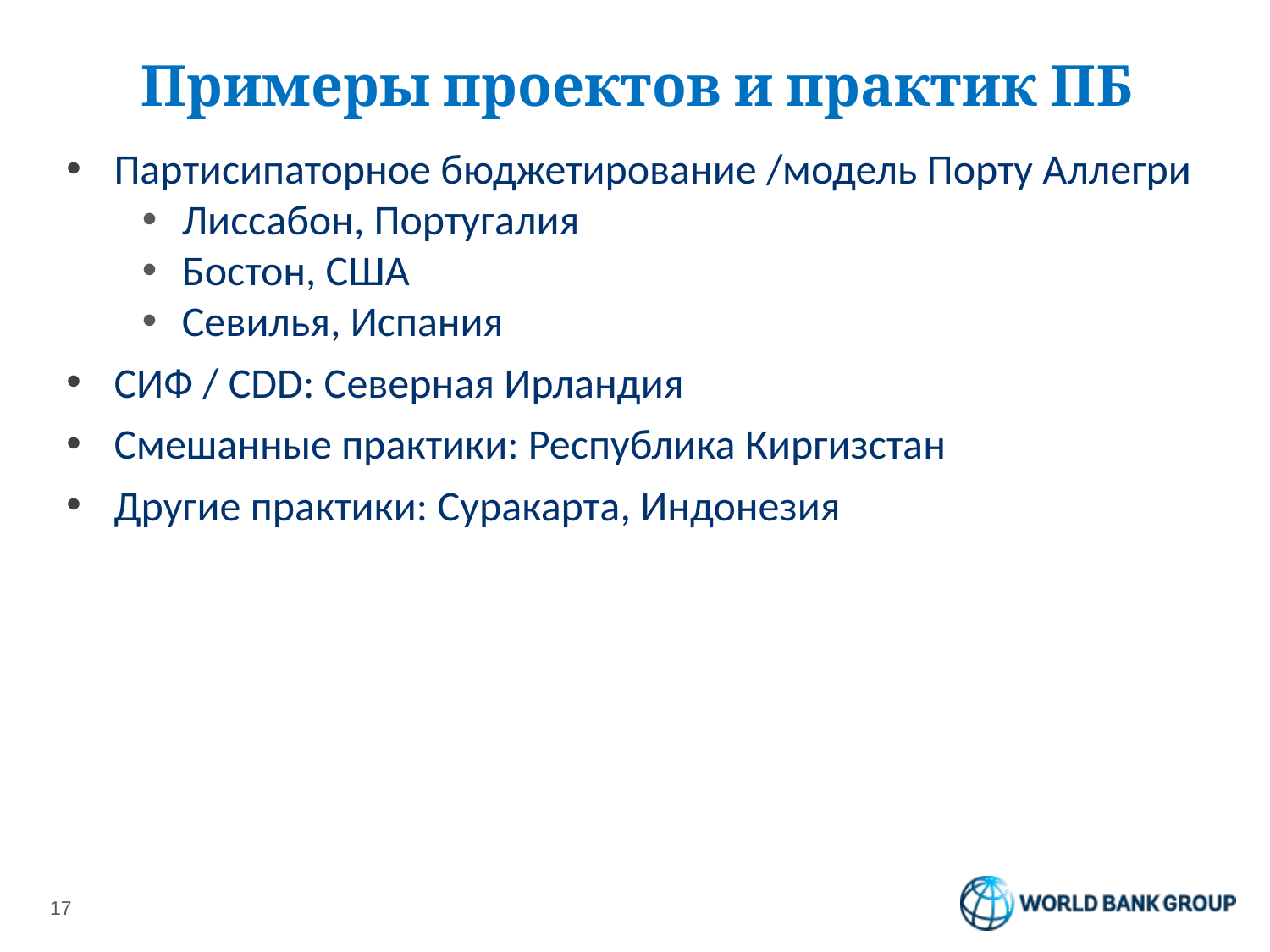

# Примеры проектов и практик ПБ
Партисипаторное бюджетирование /модель Порту Аллегри
Лиссабон, Португалия
Бостон, США
Севилья, Испания
СИФ / CDD: Северная Ирландия
Смешанные практики: Республика Киргизстан
Другие практики: Суракарта, Индонезия

17